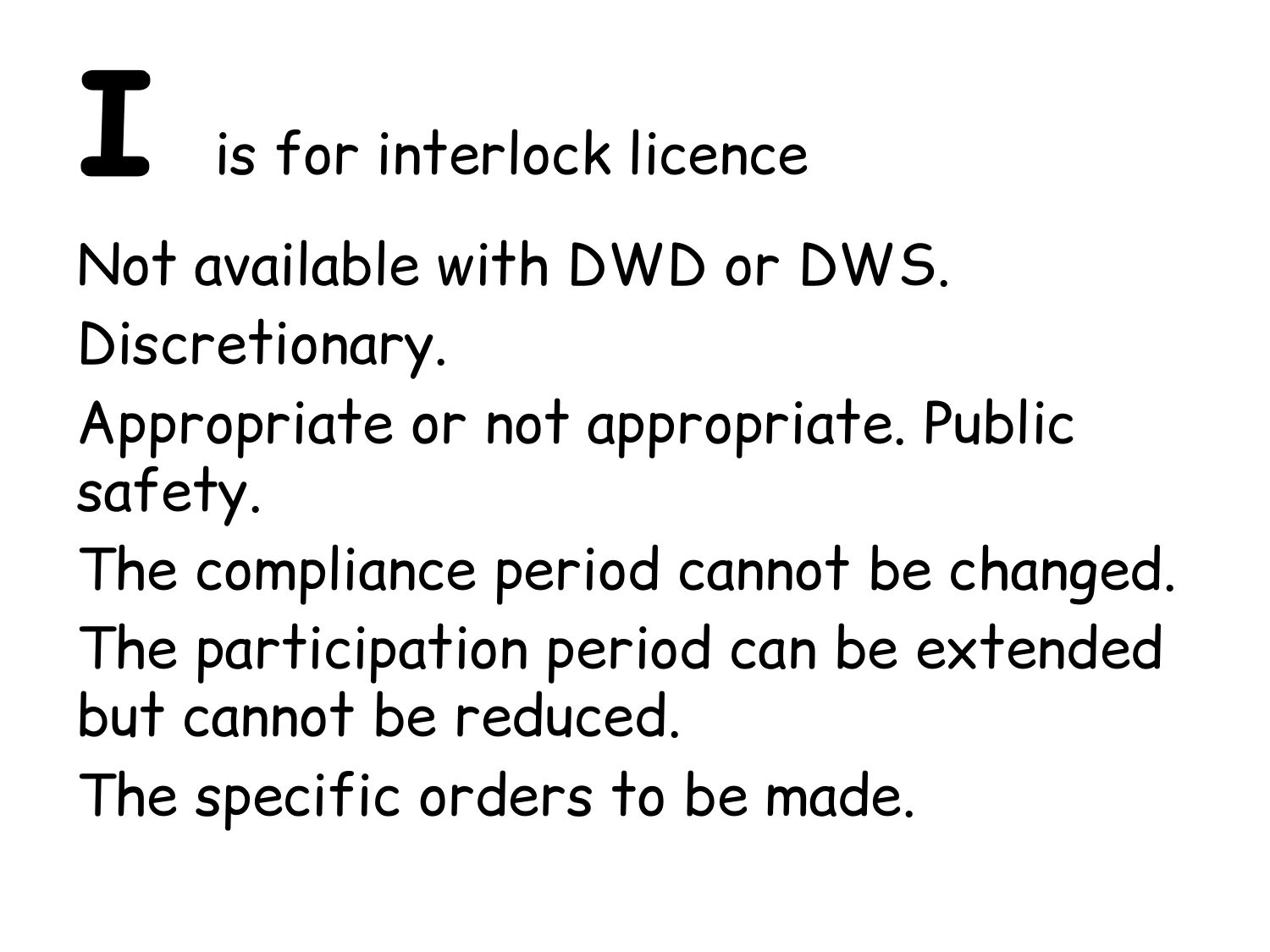

# I is for interlock licence
Not available with DWD or DWS.
Discretionary.
Appropriate or not appropriate. Public safety.
The compliance period cannot be changed.
The participation period can be extended but cannot be reduced.
The specific orders to be made.